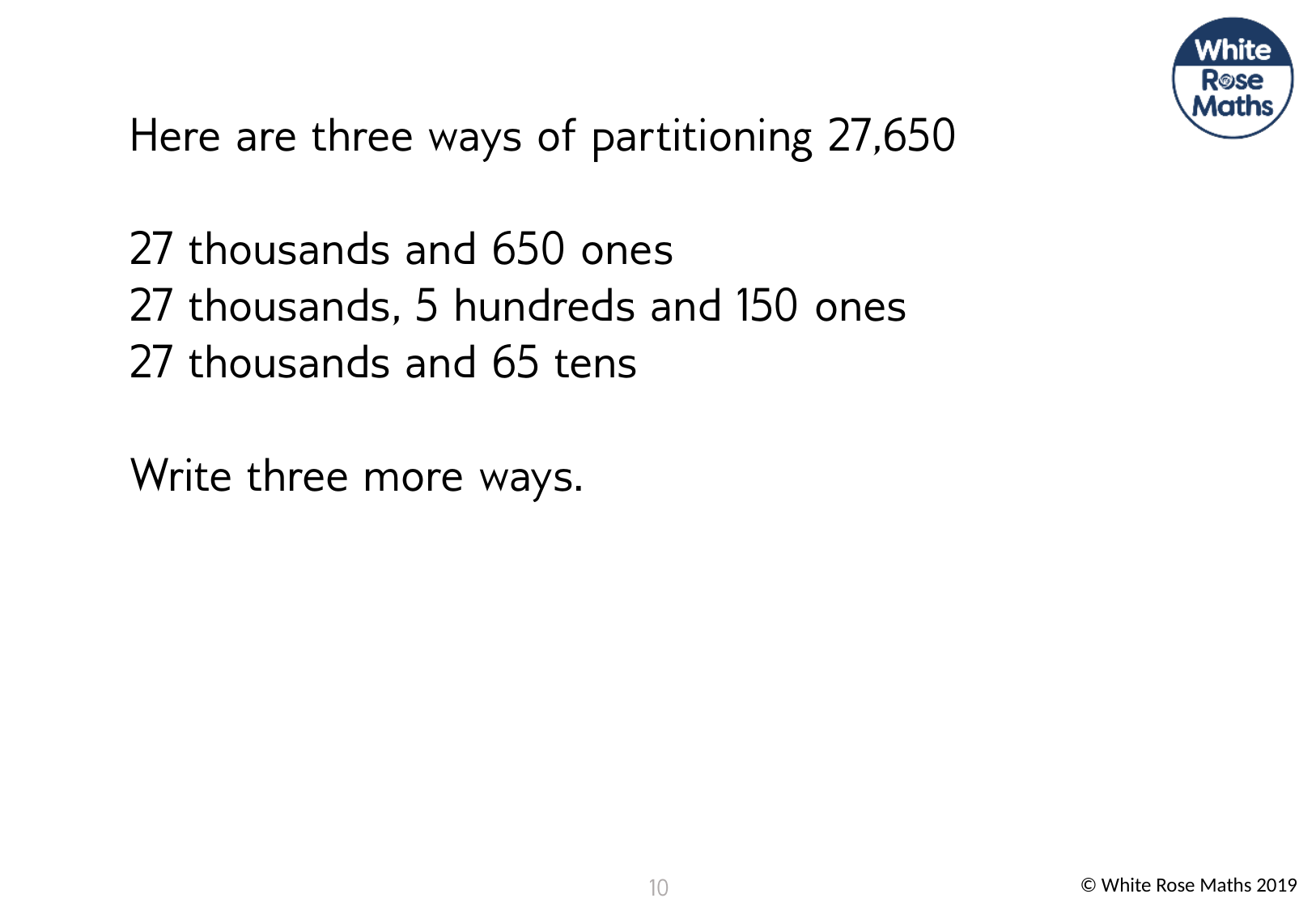

Here are three ways of partitioning 27,650

27 thousands and 650 ones
27 thousands, 5 hundreds and 150 ones
27 thousands and 65 tens

Write three more ways.
10